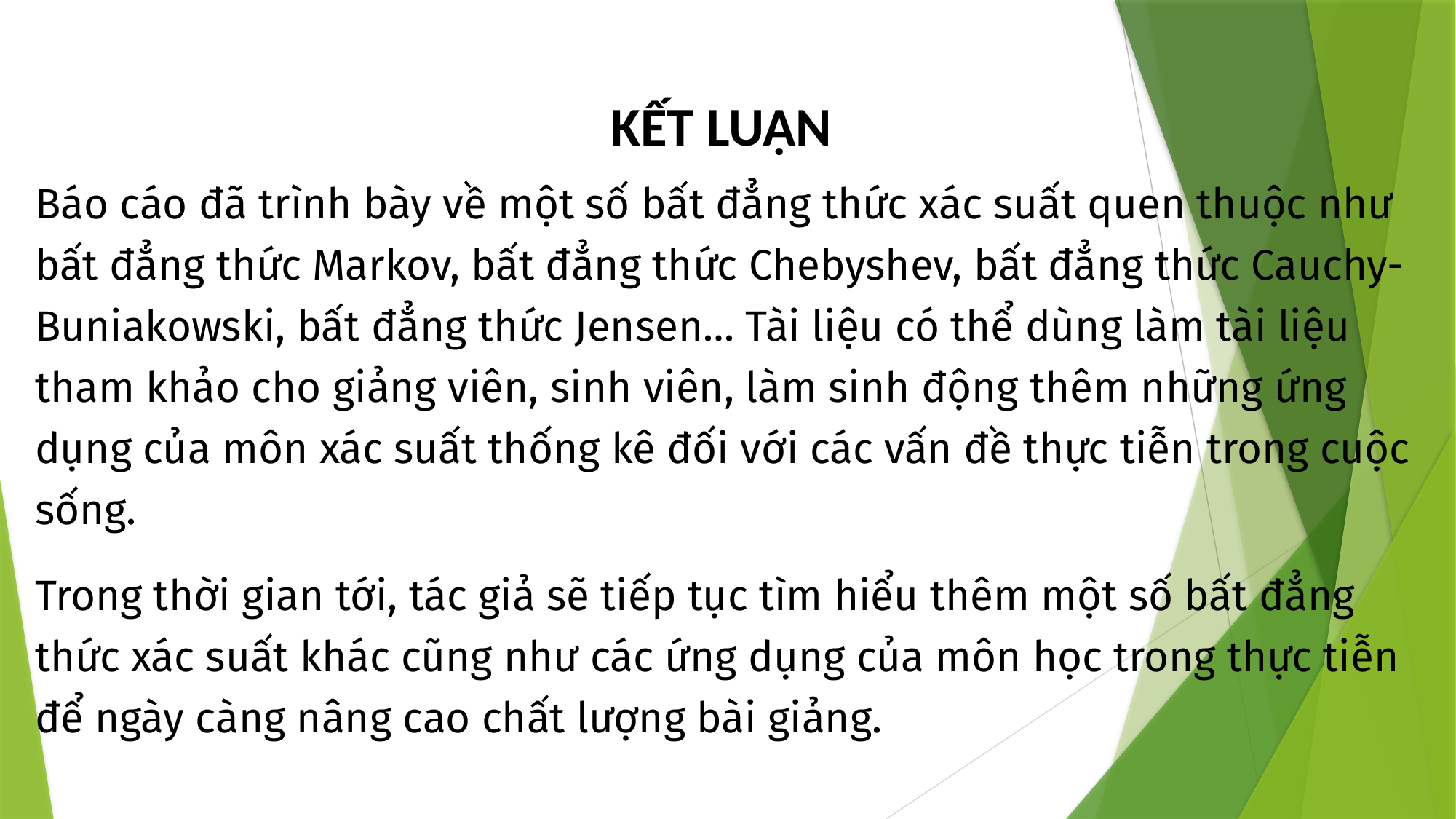

KẾT LUẬN
Báo cáo đã trình bày về một số bất đẳng thức xác suất quen thuộc như bất đẳng thức Markov, bất đẳng thức Chebyshev, bất đẳng thức Cauchy-Buniakowski, bất đẳng thức Jensen… Tài liệu có thể dùng làm tài liệu tham khảo cho giảng viên, sinh viên, làm sinh động thêm những ứng dụng của môn xác suất thống kê đối với các vấn đề thực tiễn trong cuộc sống.
Trong thời gian tới, tác giả sẽ tiếp tục tìm hiểu thêm một số bất đẳng thức xác suất khác cũng như các ứng dụng của môn học trong thực tiễn để ngày càng nâng cao chất lượng bài giảng.